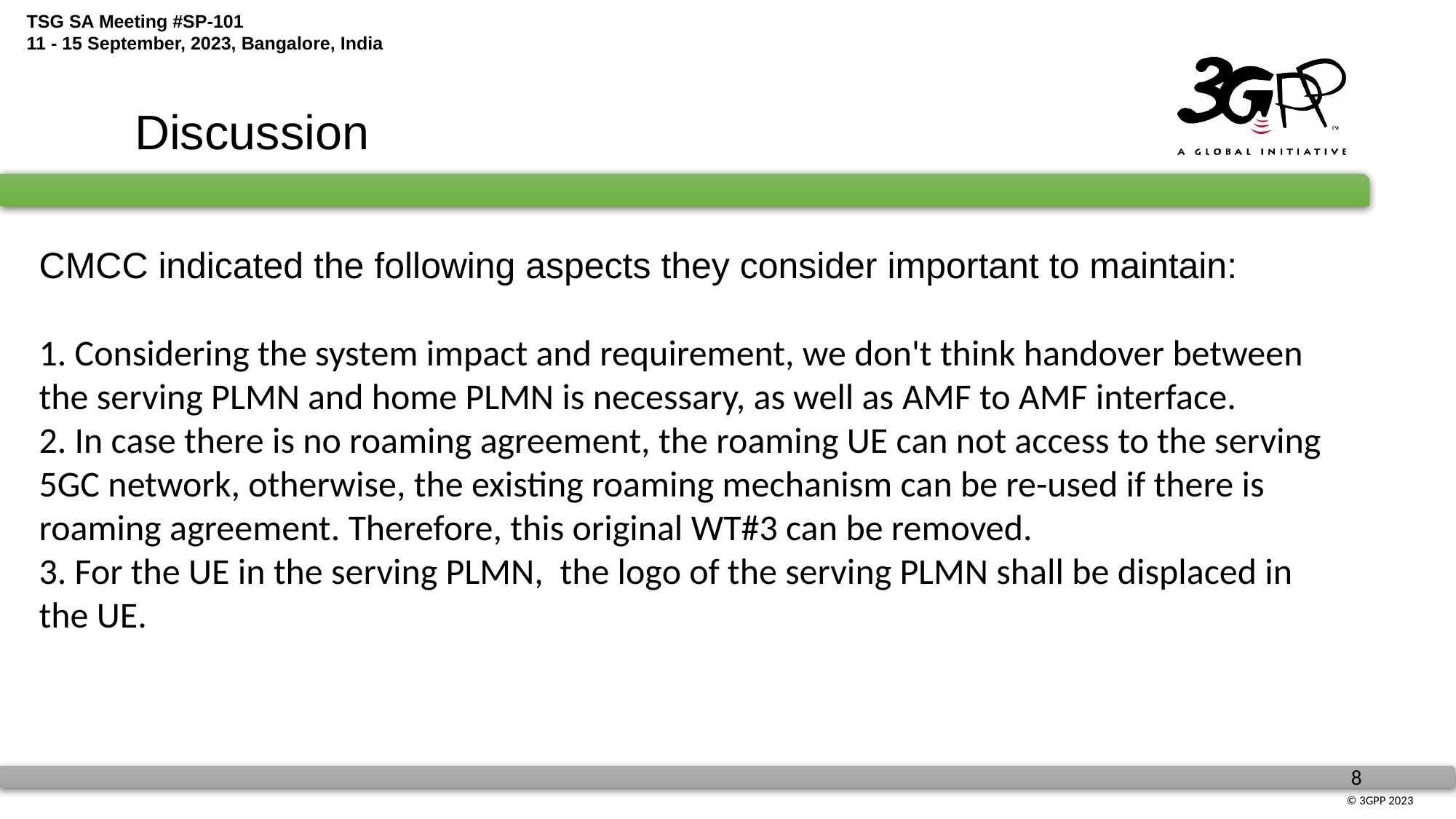

Discussion
CMCC indicated the following aspects they consider important to maintain:

1. Considering the system impact and requirement, we don't think handover between the serving PLMN and home PLMN is necessary, as well as AMF to AMF interface.
2. In case there is no roaming agreement, the roaming UE can not access to the serving 5GC network, otherwise, the existing roaming mechanism can be re-used if there is roaming agreement. Therefore, this original WT#3 can be removed.
3. For the UE in the serving PLMN,  the logo of the serving PLMN shall be displaced in the UE.